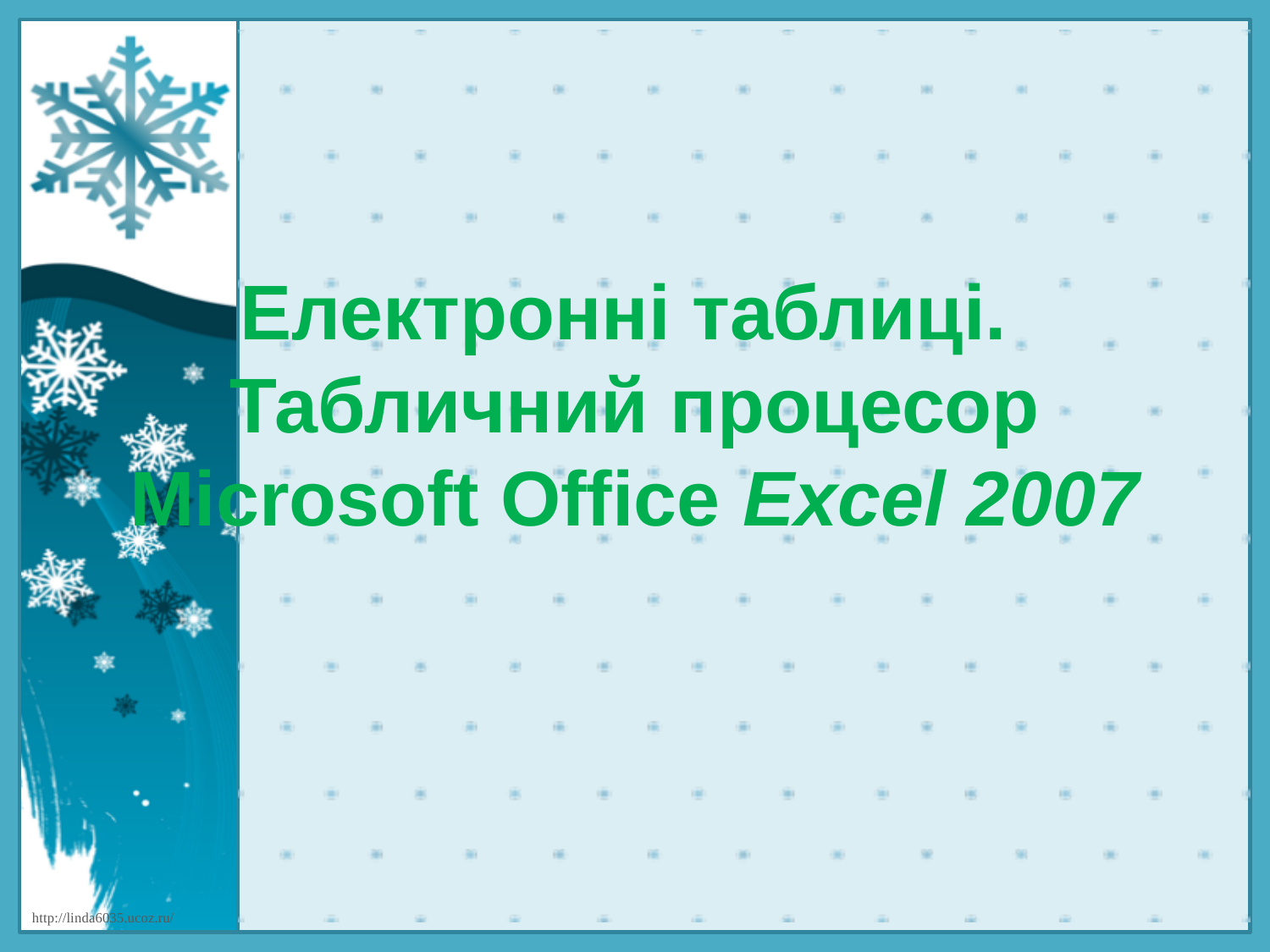

# Електронні таблиці. Табличний процесор Microsoft Office Excel 2007